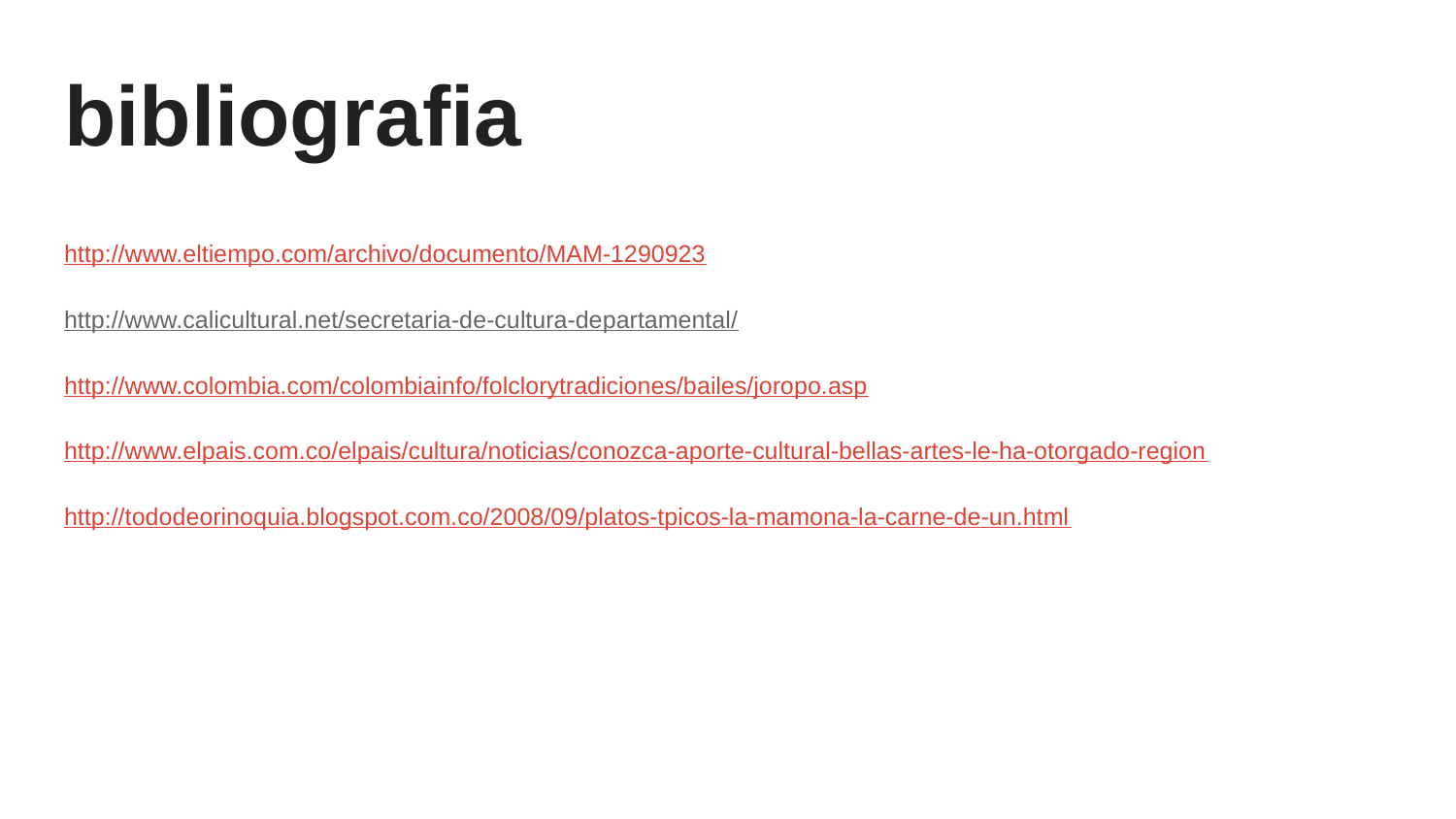

# bibliografia

http://www.eltiempo.com/archivo/documento/MAM-1290923
http://www.calicultural.net/secretaria-de-cultura-departamental/
http://www.colombia.com/colombiainfo/folclorytradiciones/bailes/joropo.asp
http://www.elpais.com.co/elpais/cultura/noticias/conozca-aporte-cultural-bellas-artes-le-ha-otorgado-region
http://tododeorinoquia.blogspot.com.co/2008/09/platos-tpicos-la-mamona-la-carne-de-un.html